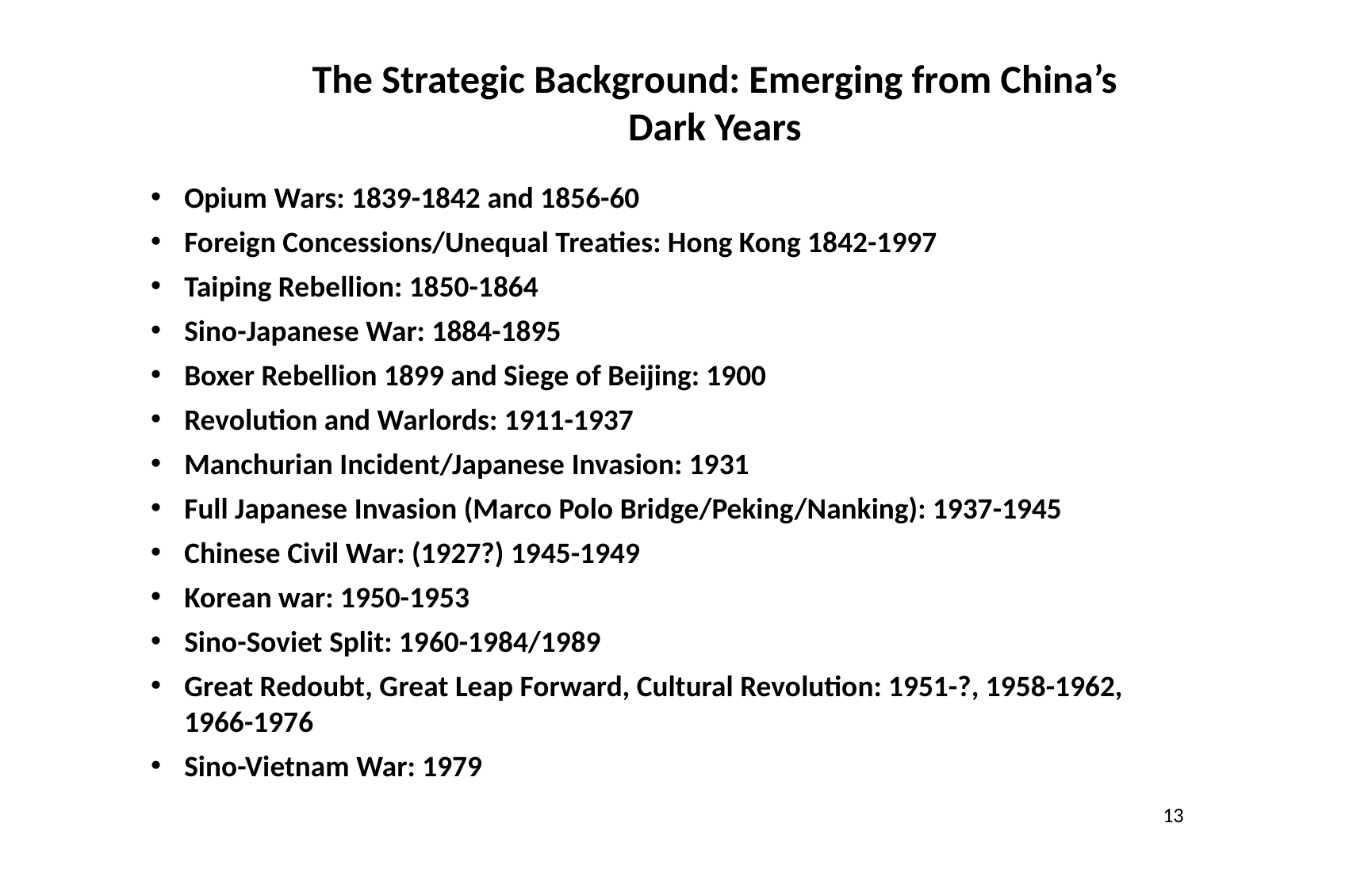

The Strategic Background: Emerging from China’s Dark Years

Opium Wars: 1839-1842 and 1856-60
Foreign Concessions/Unequal Treaties: Hong Kong 1842-1997
Taiping Rebellion: 1850-1864
Sino-Japanese War: 1884-1895
Boxer Rebellion 1899 and Siege of Beijing: 1900
Revolution and Warlords: 1911-1937
Manchurian Incident/Japanese Invasion: 1931
Full Japanese Invasion (Marco Polo Bridge/Peking/Nanking): 1937-1945
Chinese Civil War: (1927?) 1945-1949
Korean war: 1950-1953
Sino-Soviet Split: 1960-1984/1989
Great Redoubt, Great Leap Forward, Cultural Revolution: 1951-?, 1958-1962, 1966-1976
Sino-Vietnam War: 1979
13